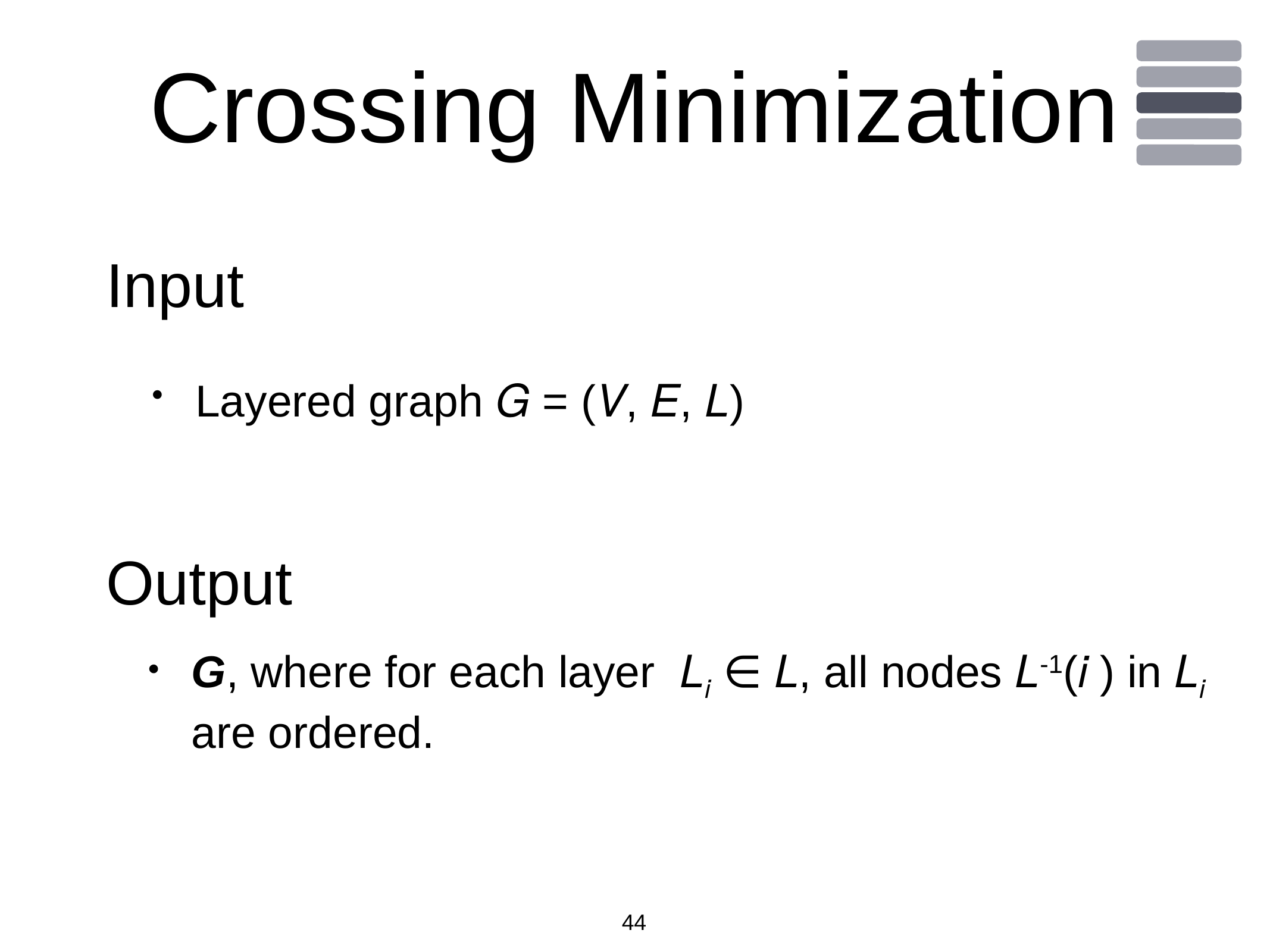

# Crossing Minimization
Input
Layered graph G = (V, E, L)
Output
G, where for each layer  Li ∈ L, all nodes L-1(i ) in Li
are ordered.
44